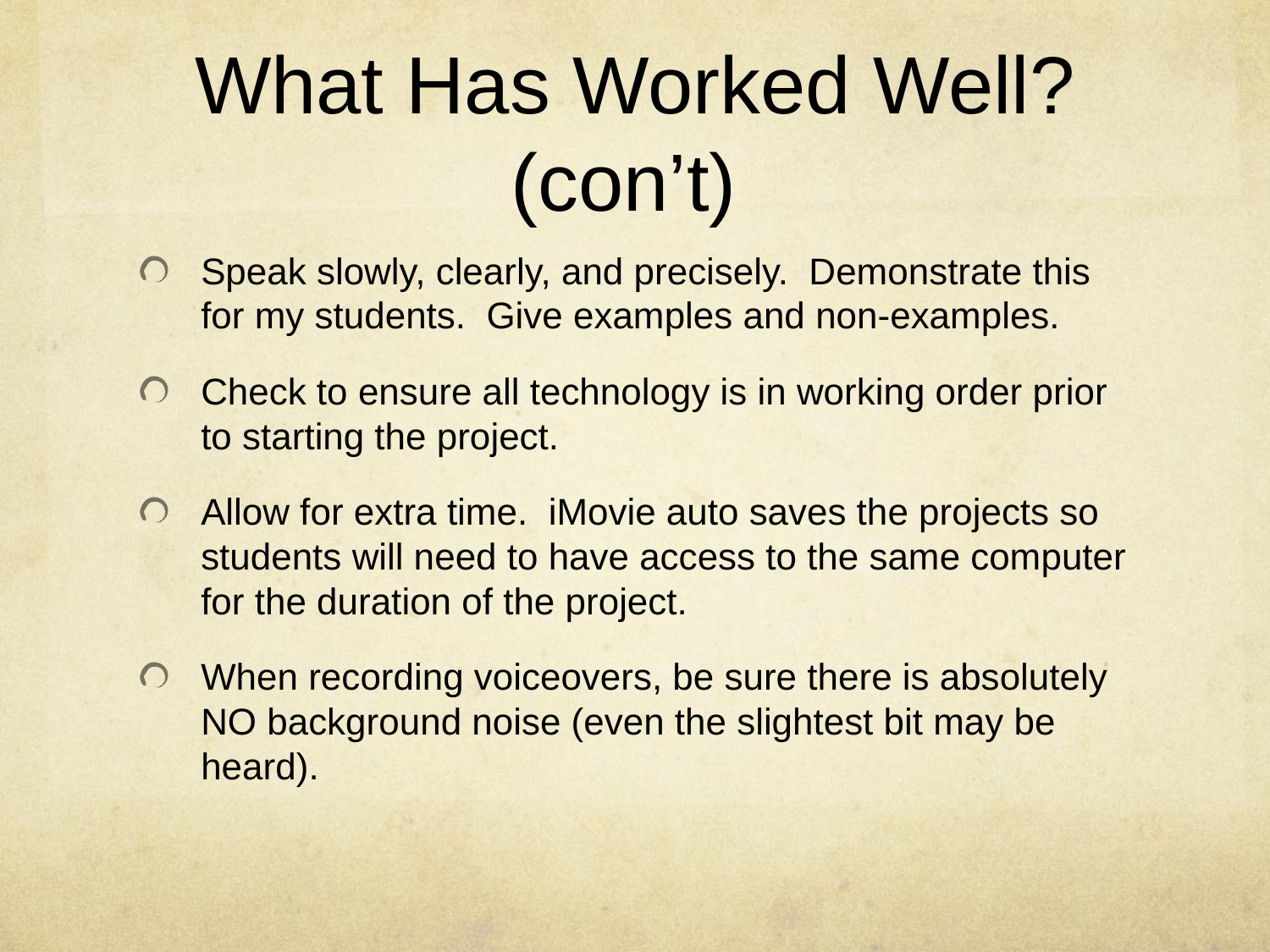

# What Has Worked Well? (con’t)
Speak slowly, clearly, and precisely.  Demonstrate this for my students.  Give examples and non-examples.
Check to ensure all technology is in working order prior to starting the project.
Allow for extra time.  iMovie auto saves the projects so students will need to have access to the same computer for the duration of the project.
When recording voiceovers, be sure there is absolutely NO background noise (even the slightest bit may be heard).